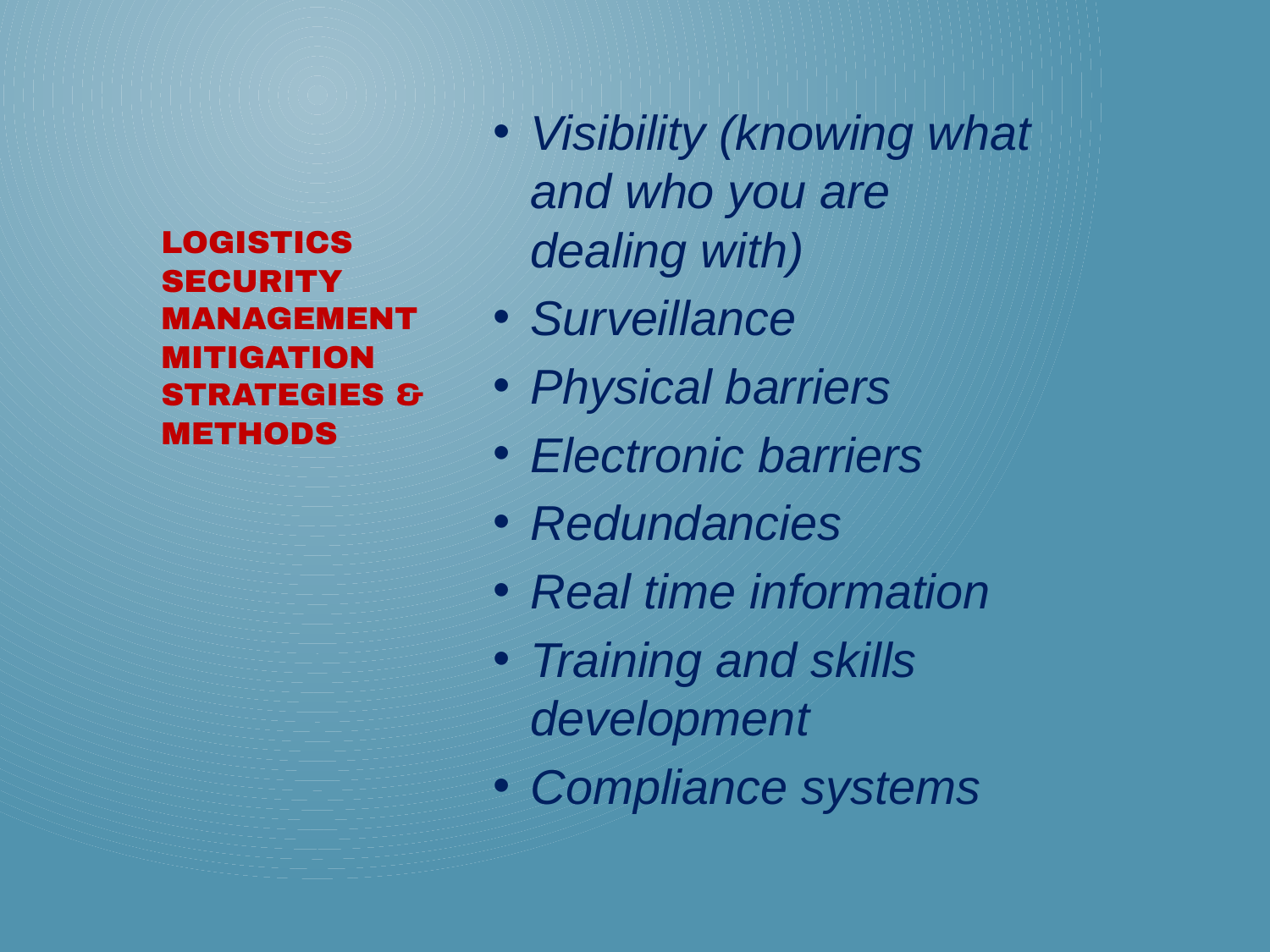

Visibility (knowing what and who you are dealing with)
Surveillance
Physical barriers
Electronic barriers
Redundancies
Real time information
Training and skills development
Compliance systems

# Logistics security management mitigation strategies & methods